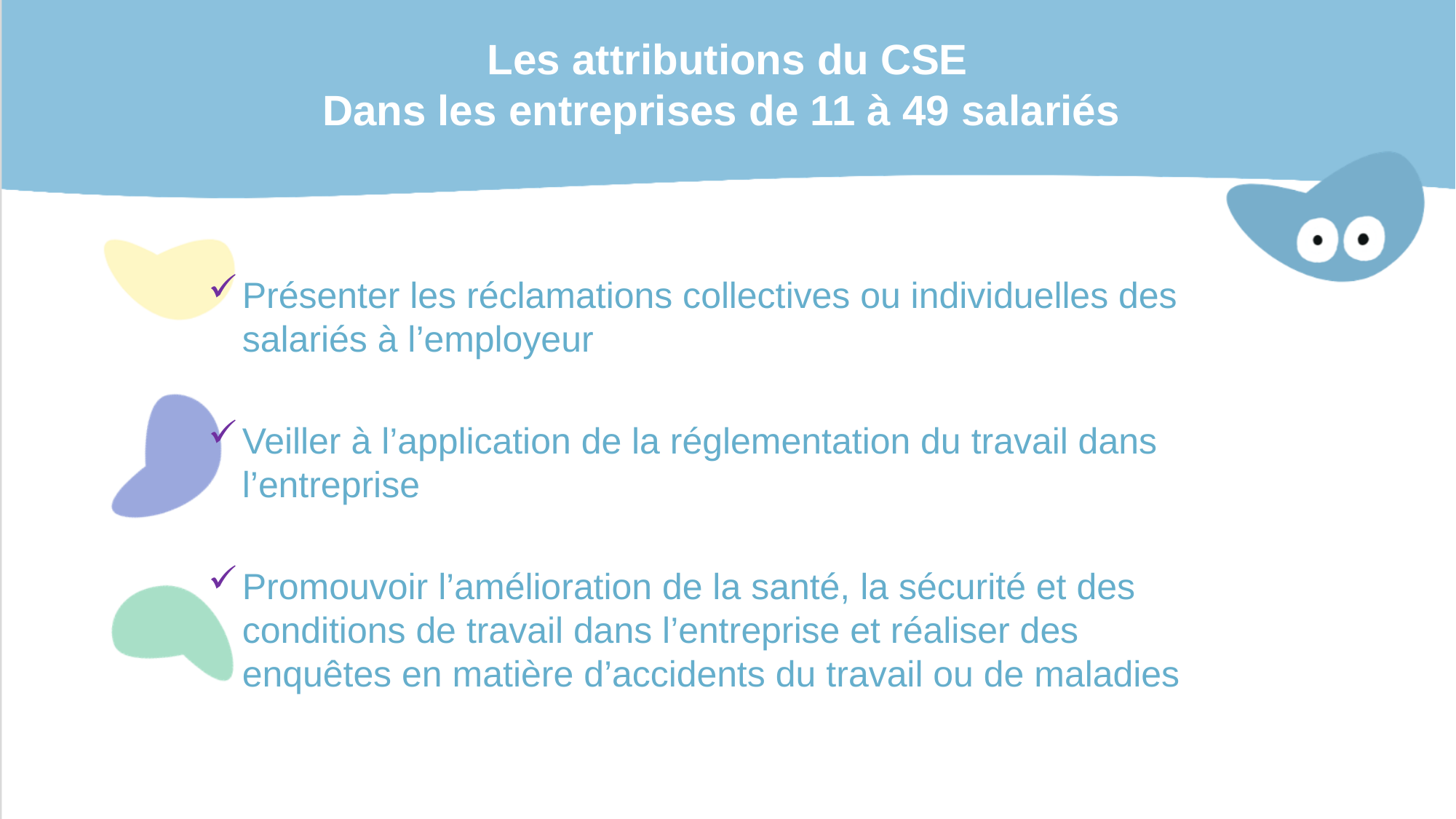

Les attributions du CSE
Dans les entreprises de 11 à 49 salariés
Présenter les réclamations collectives ou individuelles des salariés à l’employeur

Veiller à l’application de la réglementation du travail dans l’entreprise

Promouvoir l’amélioration de la santé, la sécurité et des conditions de travail dans l’entreprise et réaliser des enquêtes en matière d’accidents du travail ou de maladies